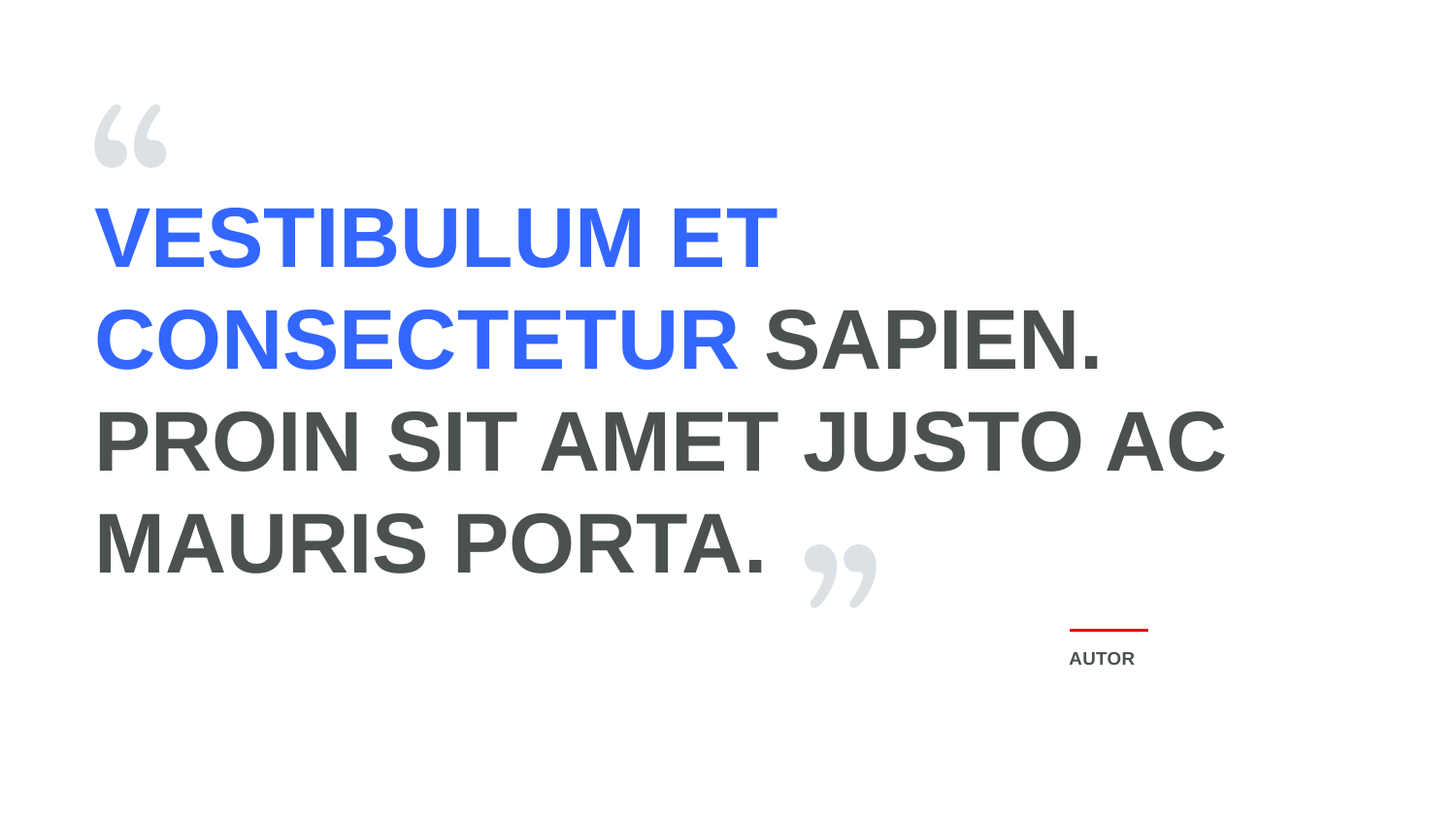

Vestibulum et consectetur sapien. Proin sit amet justo ac mauris porta.

AUTOR